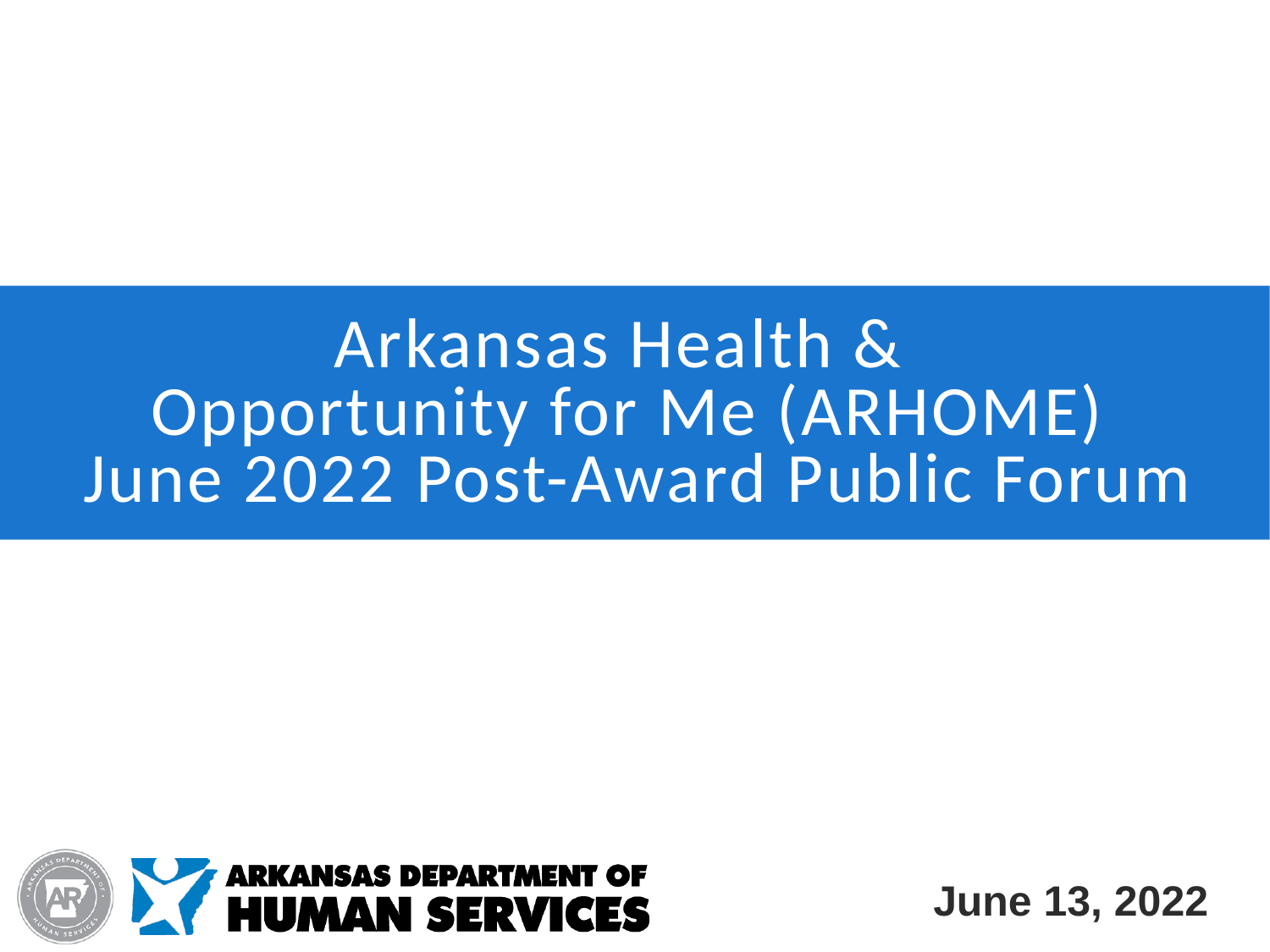

# Arkansas Health & Opportunity for Me (ARHOME) June 2022 Post-Award Public Forum
June 13, 2022